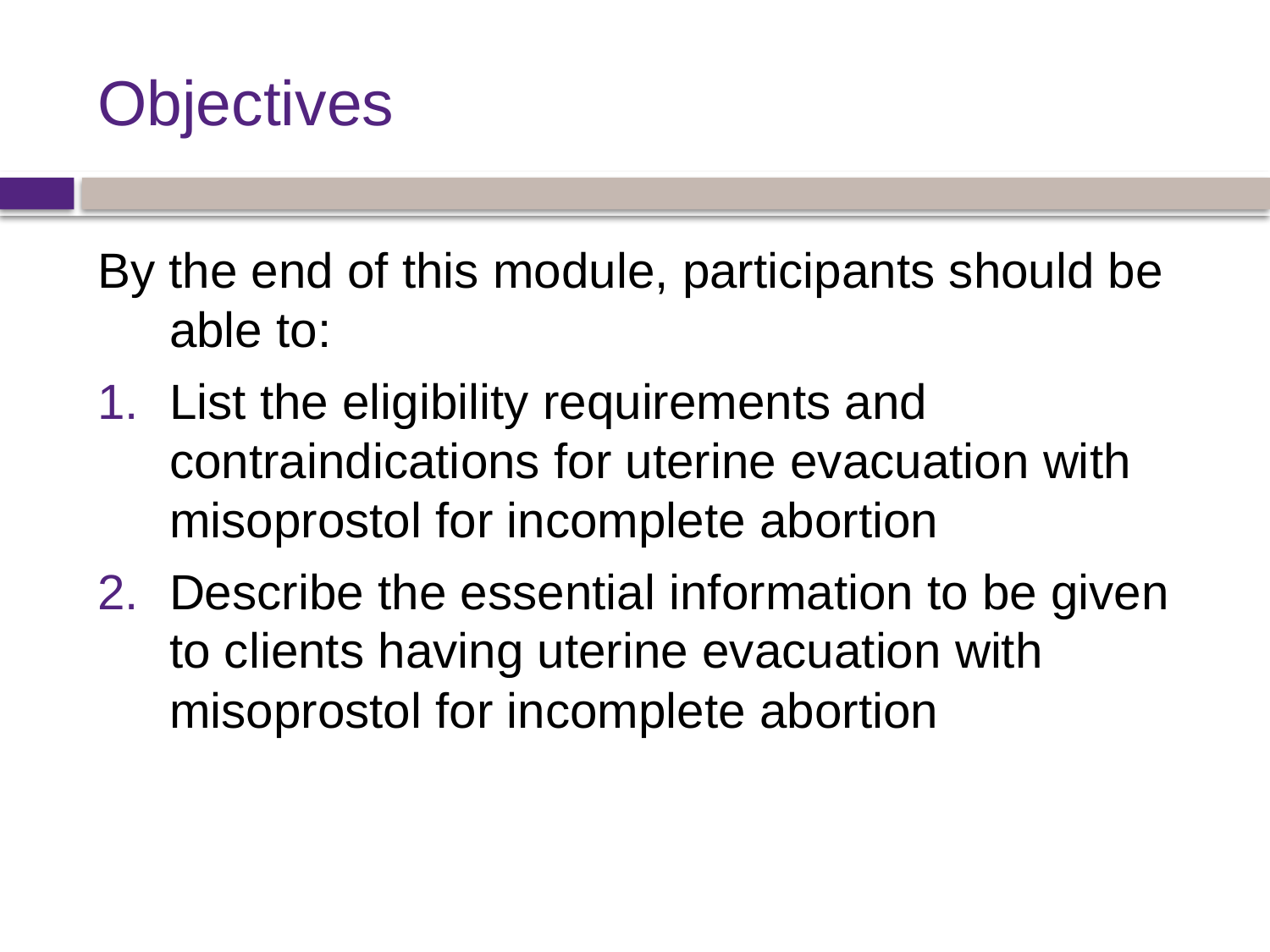

# Objectives
By the end of this module, participants should be able to:
List the eligibility requirements and contraindications for uterine evacuation with misoprostol for incomplete abortion
Describe the essential information to be given to clients having uterine evacuation with misoprostol for incomplete abortion